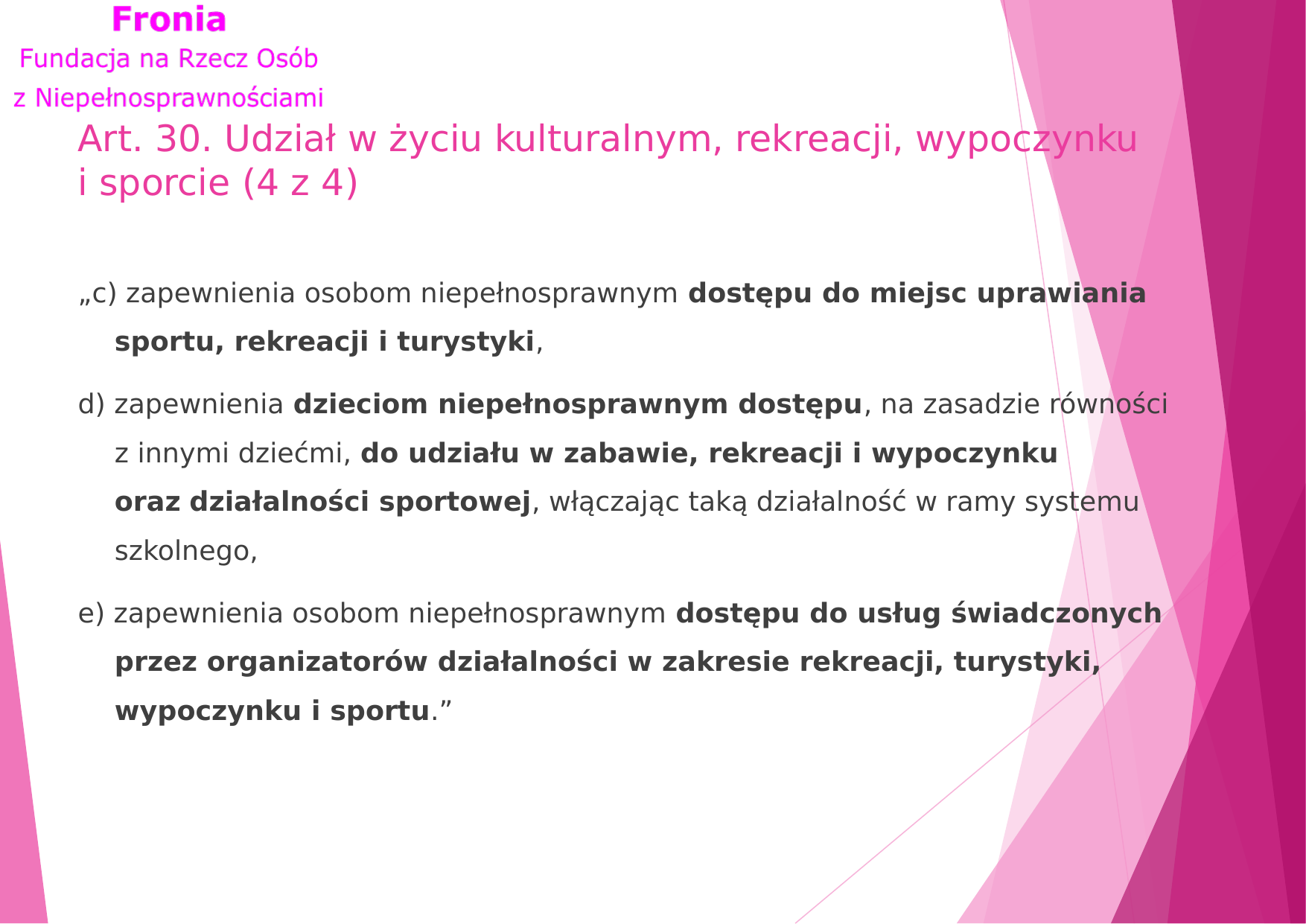

# Art. 30. Udział w życiu kulturalnym, rekreacji, wypoczynku i sporcie (4 z 4)
„c) zapewnienia osobom niepełnosprawnym dostępu do miejsc uprawiania sportu, rekreacji i turystyki,
d) zapewnienia dzieciom niepełnosprawnym dostępu, na zasadzie równości z innymi dziećmi, do udziału w zabawie, rekreacji i wypoczynku oraz działalności sportowej, włączając taką działalność w ramy systemu szkolnego,
e) zapewnienia osobom niepełnosprawnym dostępu do usług świadczonych przez organizatorów działalności w zakresie rekreacji, turystyki, wypoczynku i sportu.”